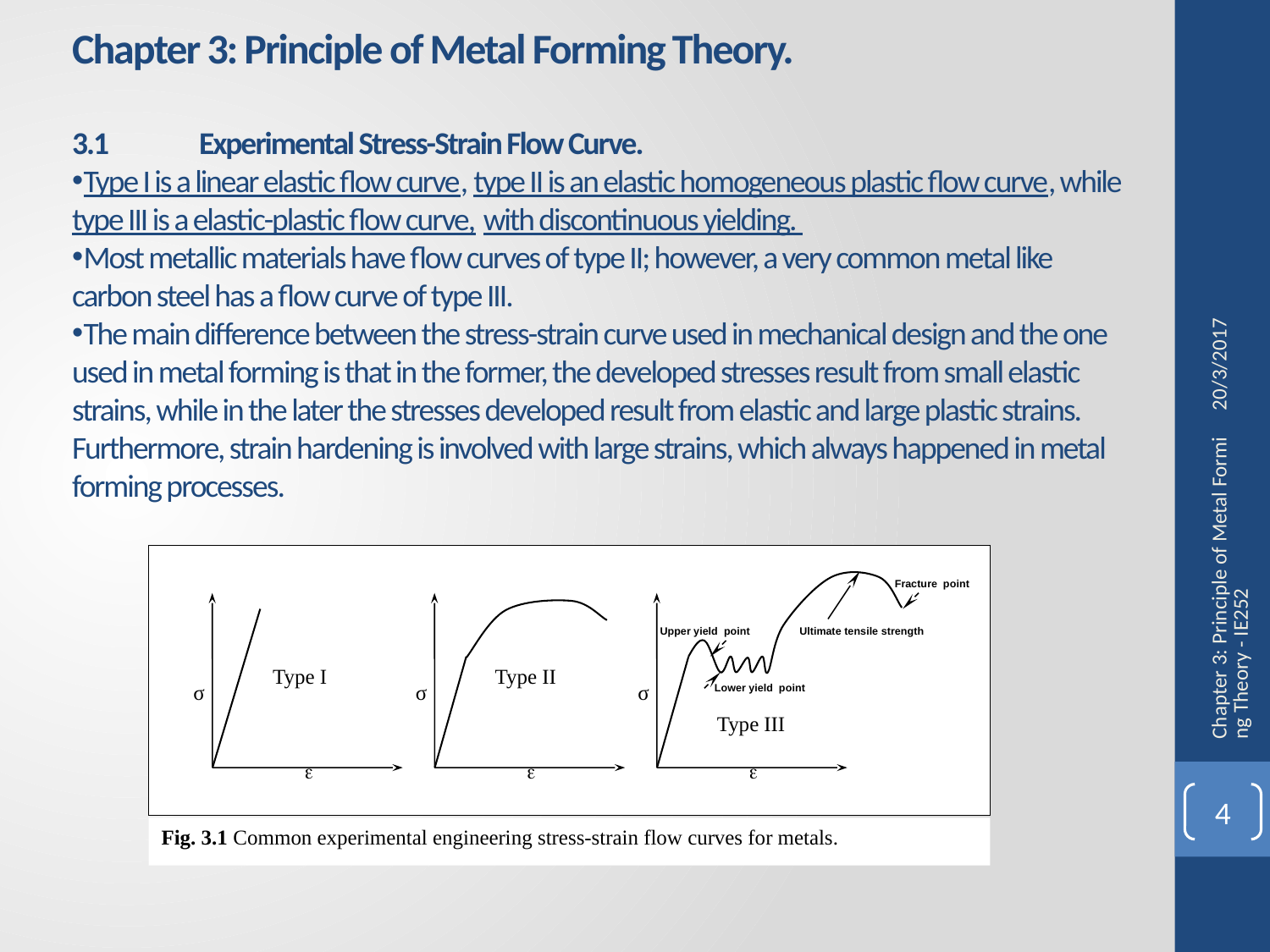

20/3/2017

Chapter 3: Principle of Metal Forming Theory.

3.1	Experimental Stress-Strain Flow Curve.
Type I is a linear elastic flow curve, type II is an elastic homogeneous plastic flow curve, while type III is a elastic-plastic flow curve, with discontinuous yielding.
Most metallic materials have flow curves of type II; however, a very common metal like carbon steel has a flow curve of type III.
The main difference between the stress-strain curve used in mechanical design and the one used in metal forming is that in the former, the developed stresses result from small elastic strains, while in the later the stresses developed result from elastic and large plastic strains. Furthermore, strain hardening is involved with large strains, which always happened in metal forming processes.

σ
Type III

Type I
σ
ε

Type II
σ

ε
ε

Fracture  point

Upper yield  point

Ultimate tensile strength

Lower yield  point

Fig. 3.1 Common experimental engineering stress-strain flow curves for metals.
Chapter 3: Principle of Metal Forming Theory - IE252
4